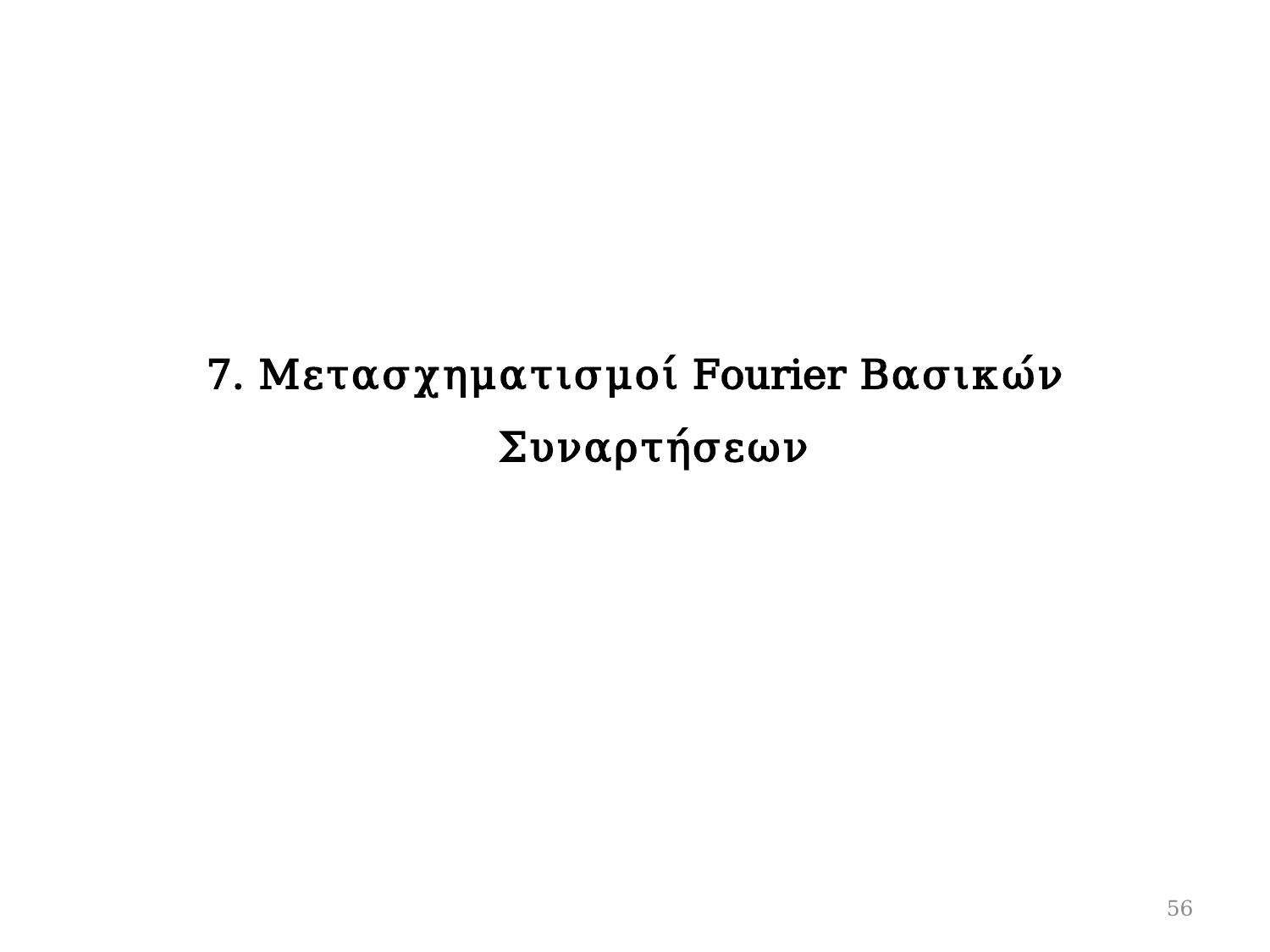

# 7. Μετασχηματισμοί Fourier Βασικών Συναρτήσεων
56